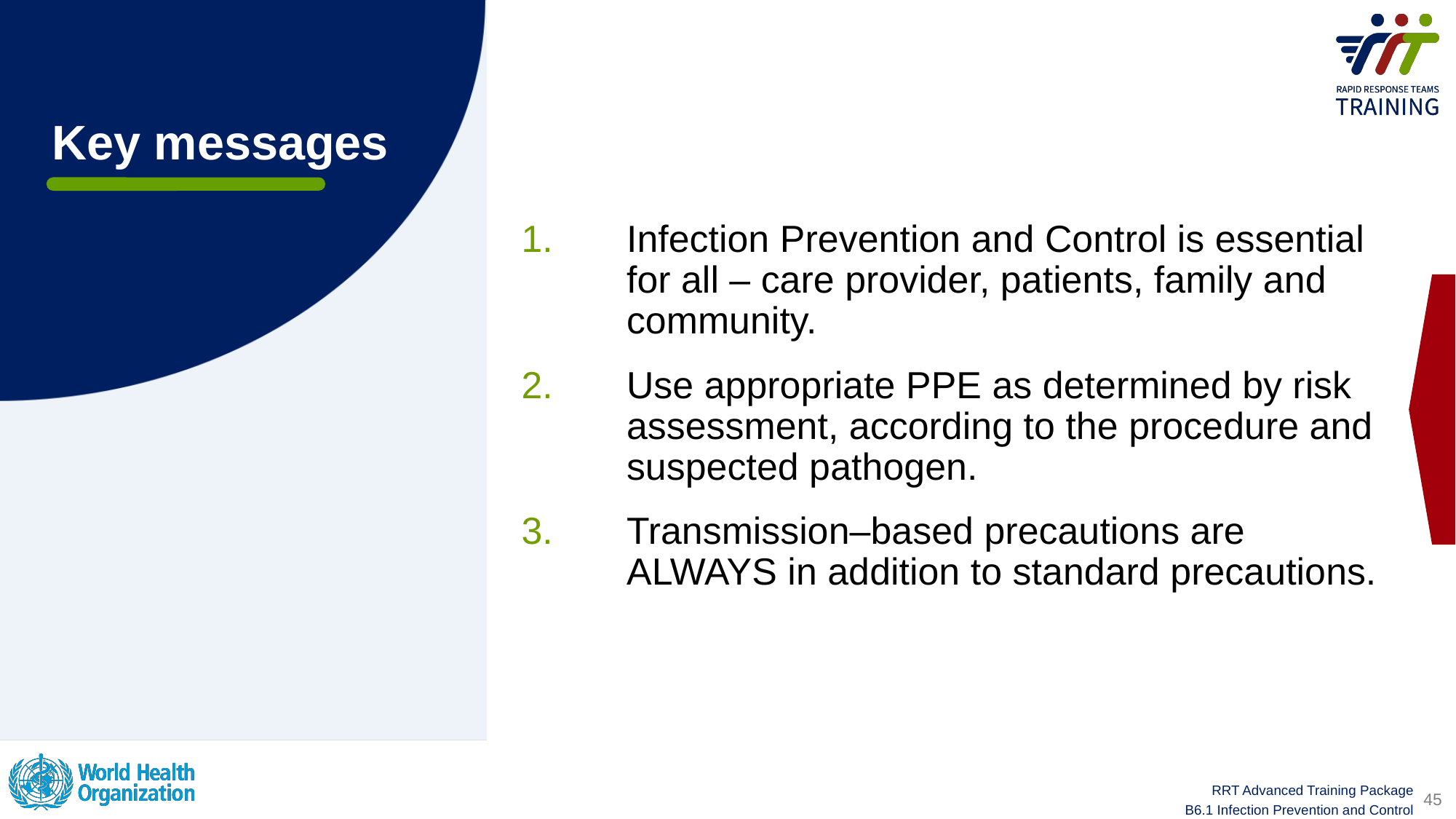

Infection Prevention and Control is essential for all – care provider, patients, family and community.
Use appropriate PPE as determined by risk assessment, according to the procedure and suspected pathogen.
Transmission–based precautions are ALWAYS in addition to standard precautions.